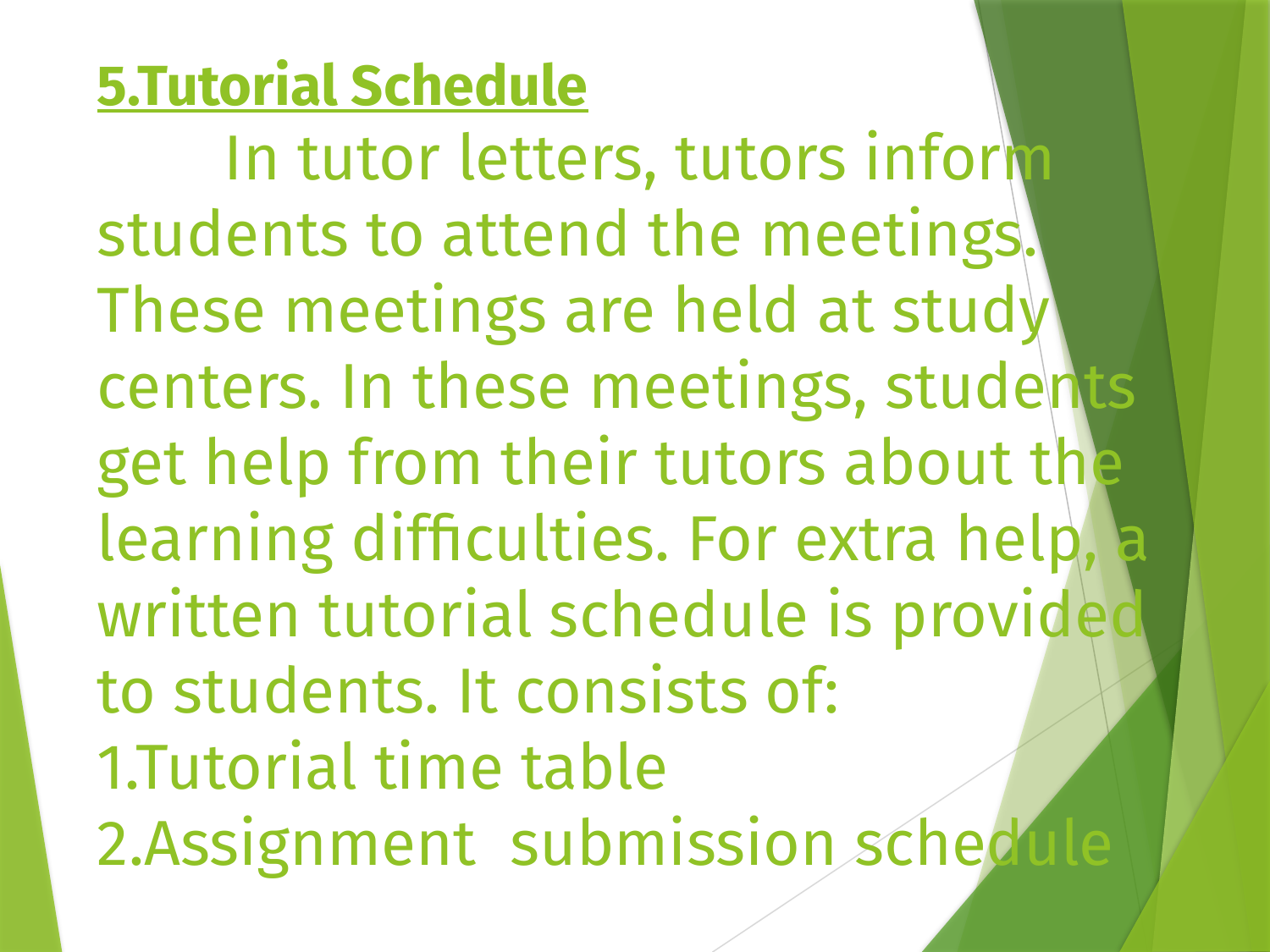

# 5.Tutorial Schedule In tutor letters, tutors inform students to attend the meetings. These meetings are held at study centers. In these meetings, students get help from their tutors about the  learning difficulties. For extra help, a written tutorial schedule is provided to students. It consists of: 1.Tutorial time table 2.Assignment  submission schedule